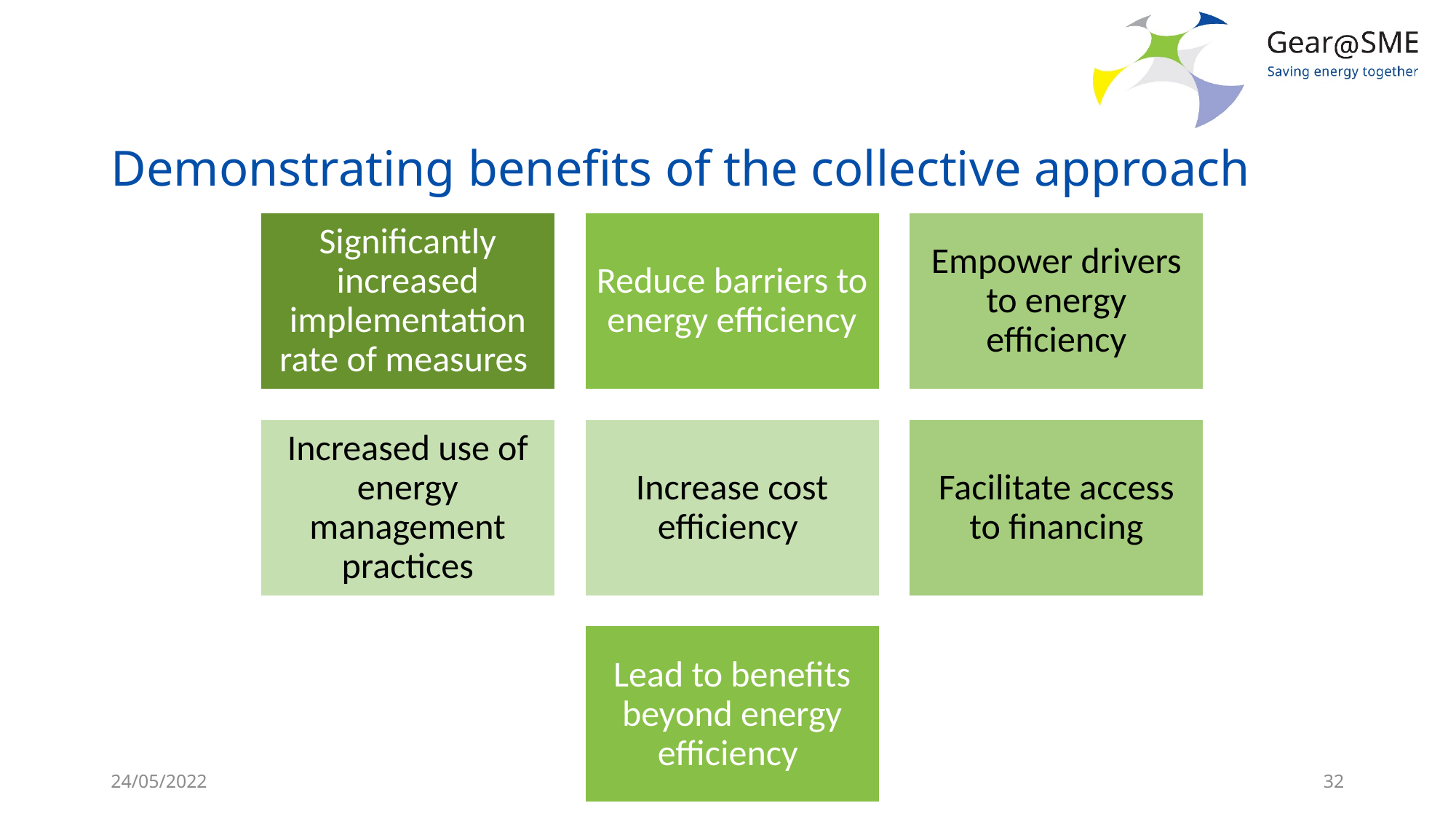

# Demonstrating benefits of the collective approach
Significantly increased implementation rate of measures
Reduce barriers to energy efficiency
Empower drivers to energy efficiency
Increased use of energy management practices
Increase cost efficiency
Facilitate access to financing
Lead to benefits beyond energy efficiency

24/05/2022
32